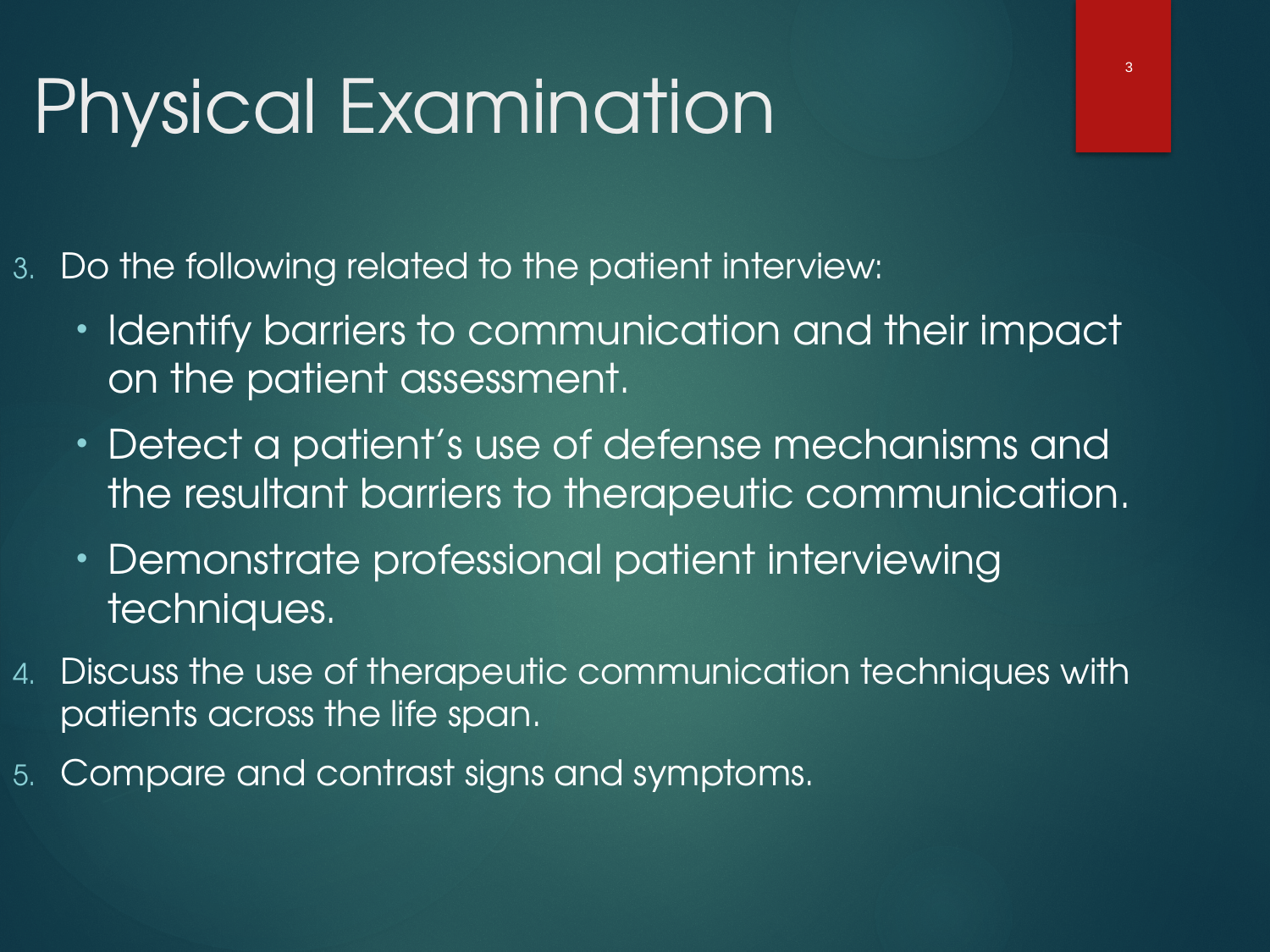

3

 Physical Examination
Do the following related to the patient interview:
Identify barriers to communication and their impact on the patient assessment.
Detect a patient’s use of defense mechanisms and the resultant barriers to therapeutic communication.
Demonstrate professional patient interviewing techniques.
Discuss the use of therapeutic communication techniques with patients across the life span.
Compare and contrast signs and symptoms.